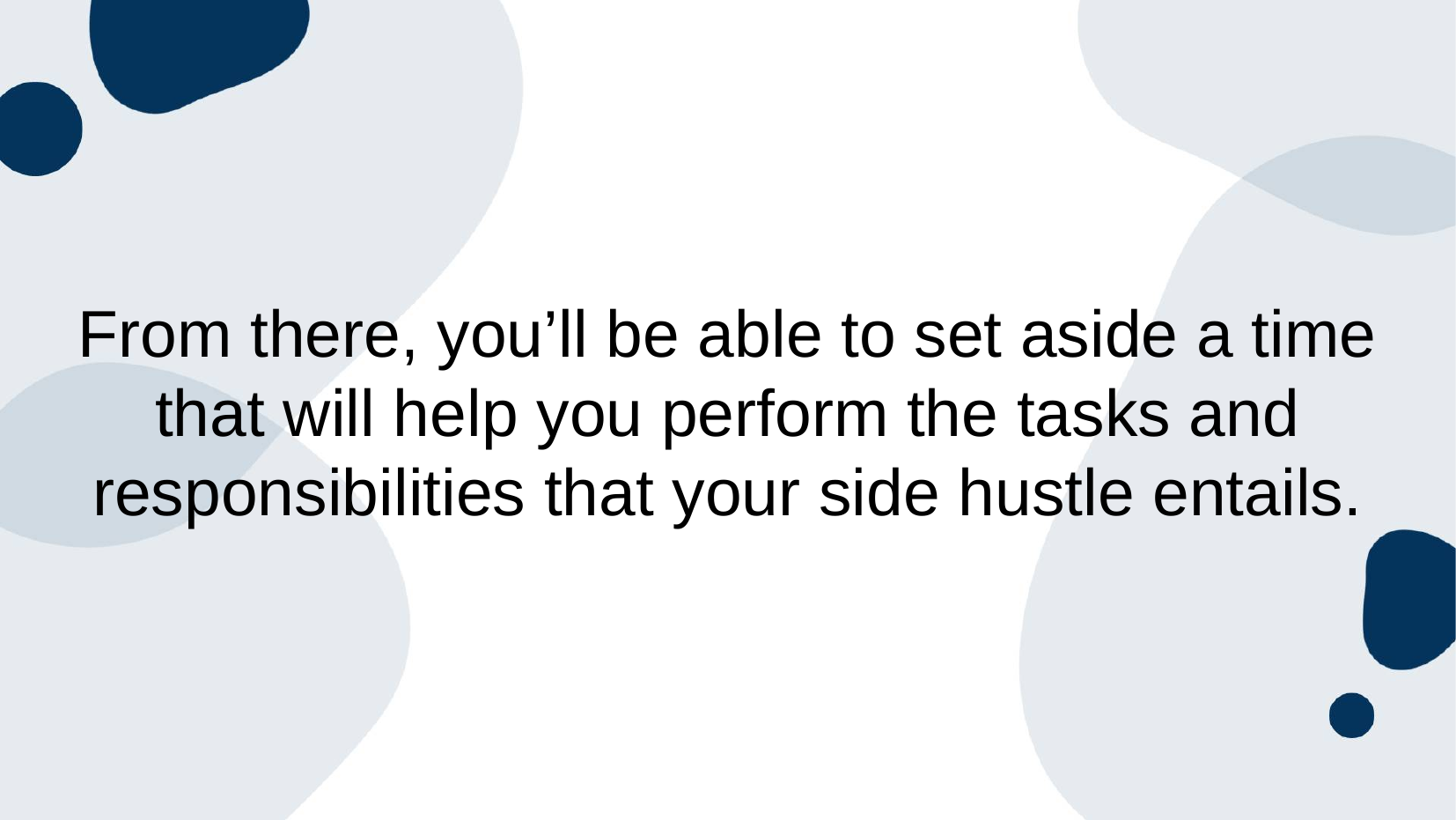

# From there, you’ll be able to set aside a time that will help you perform the tasks and responsibilities that your side hustle entails.